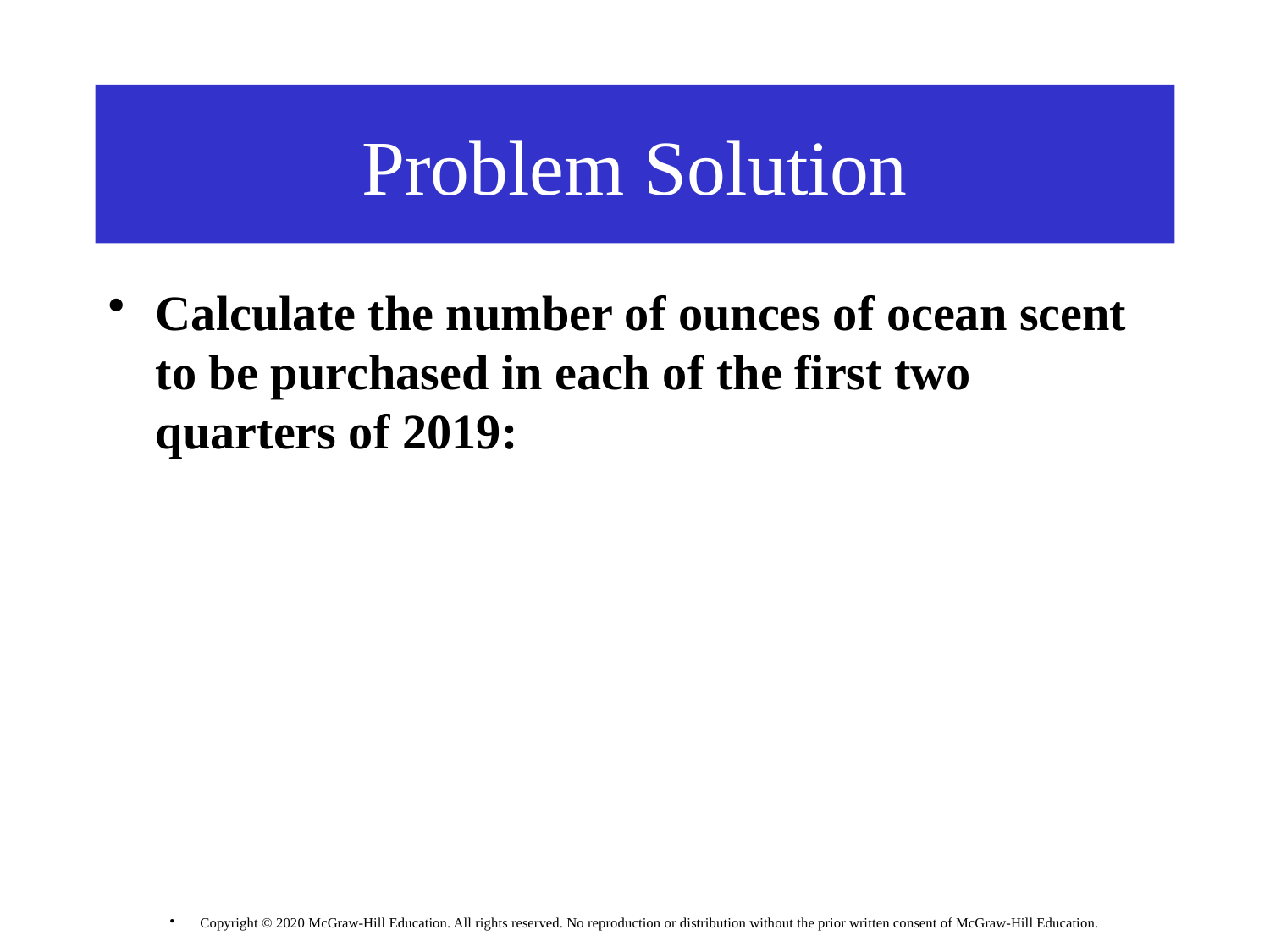

# Problem Solution
Calculate the number of ounces of ocean scent to be purchased in each of the first two quarters of 2019: